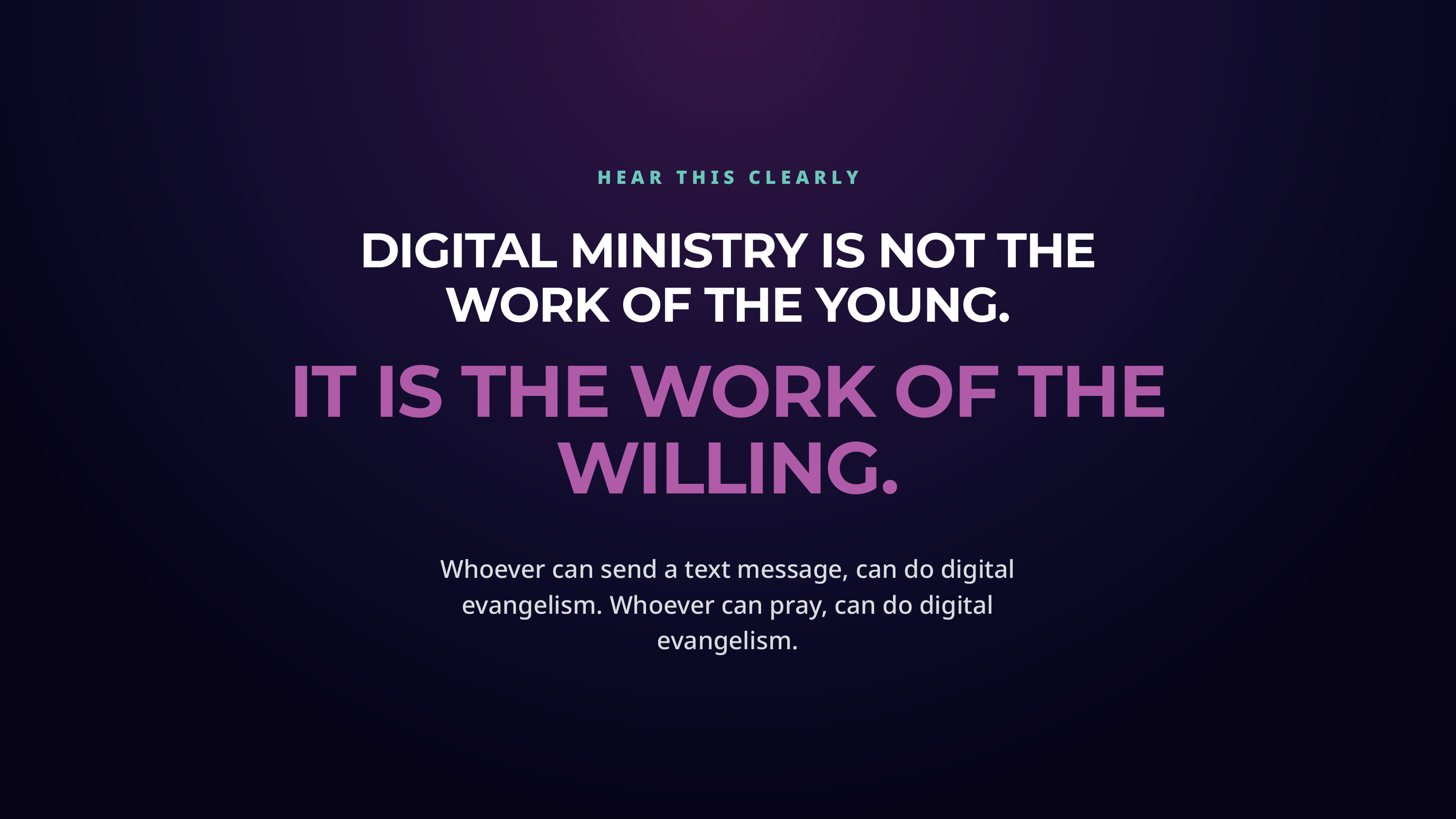

HEAR THIS CLEARLY
DIGITAL MINISTRY IS NOT THE WORK OF THE YOUNG.
IT IS THE WORK OF THE WILLING.
Whoever can send a text message, can do digital evangelism. Whoever can pray, can do digital evangelism.